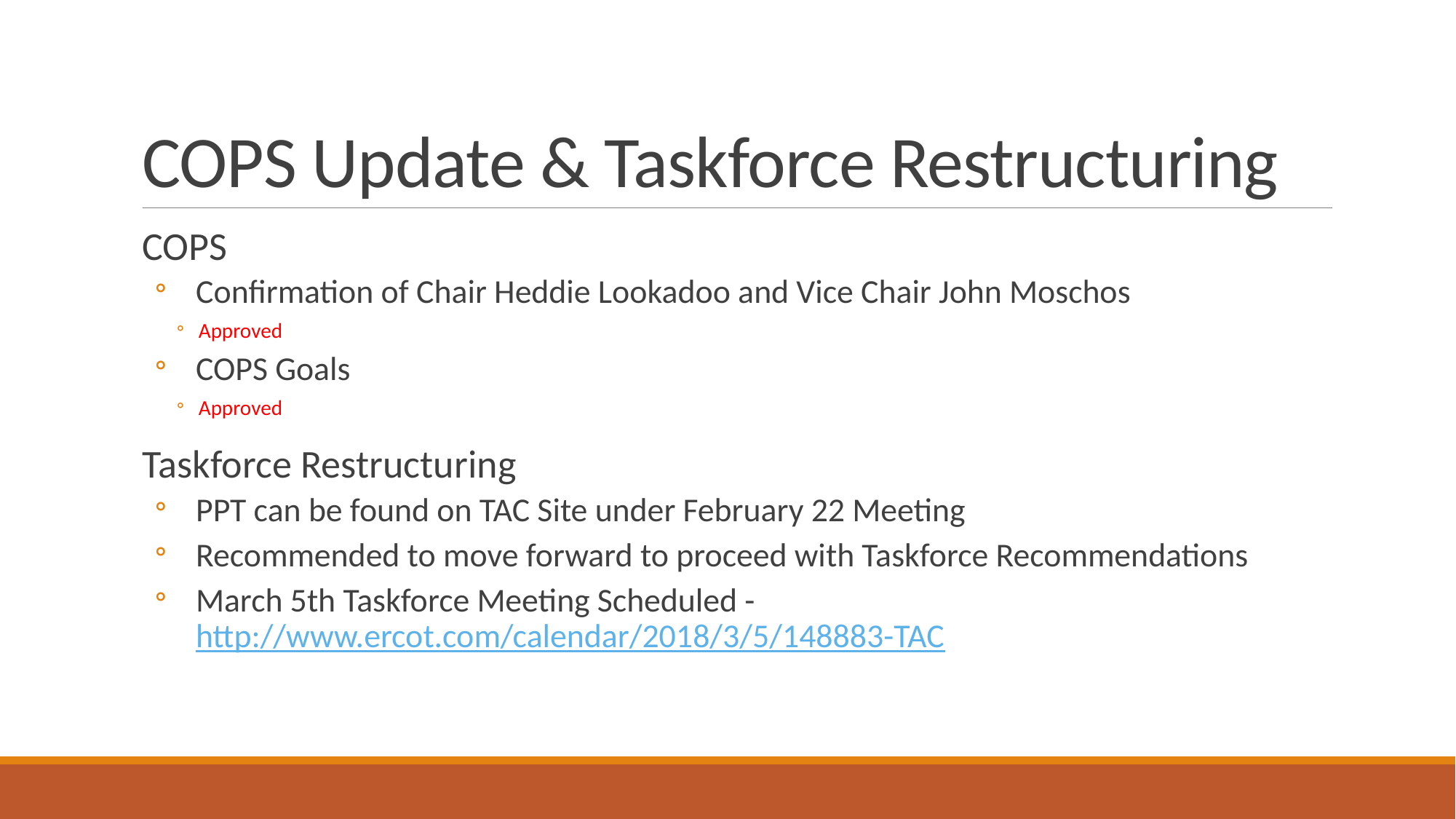

# COPS Update & Taskforce Restructuring
COPS
Confirmation of Chair Heddie Lookadoo and Vice Chair John Moschos
Approved
COPS Goals
Approved
Taskforce Restructuring
PPT can be found on TAC Site under February 22 Meeting
Recommended to move forward to proceed with Taskforce Recommendations
March 5th Taskforce Meeting Scheduled - http://www.ercot.com/calendar/2018/3/5/148883-TAC